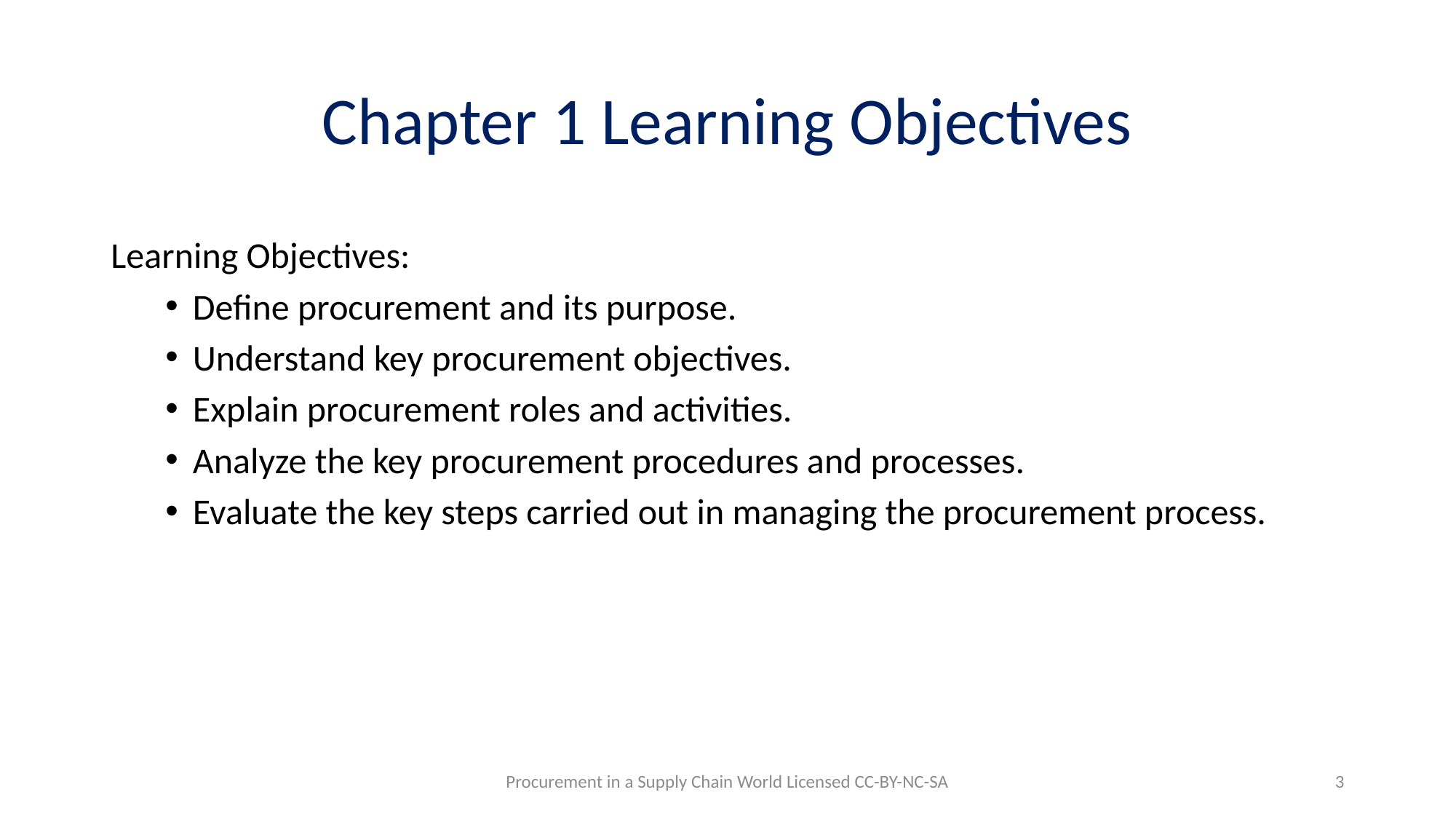

# Chapter 1 Learning Objectives
Learning Objectives:
Define procurement and its purpose.
Understand key procurement objectives.
Explain procurement roles and activities.
Analyze the key procurement procedures and processes.
Evaluate the key steps carried out in managing the procurement process.

Procurement in a Supply Chain World Licensed CC-BY-NC-SA
3